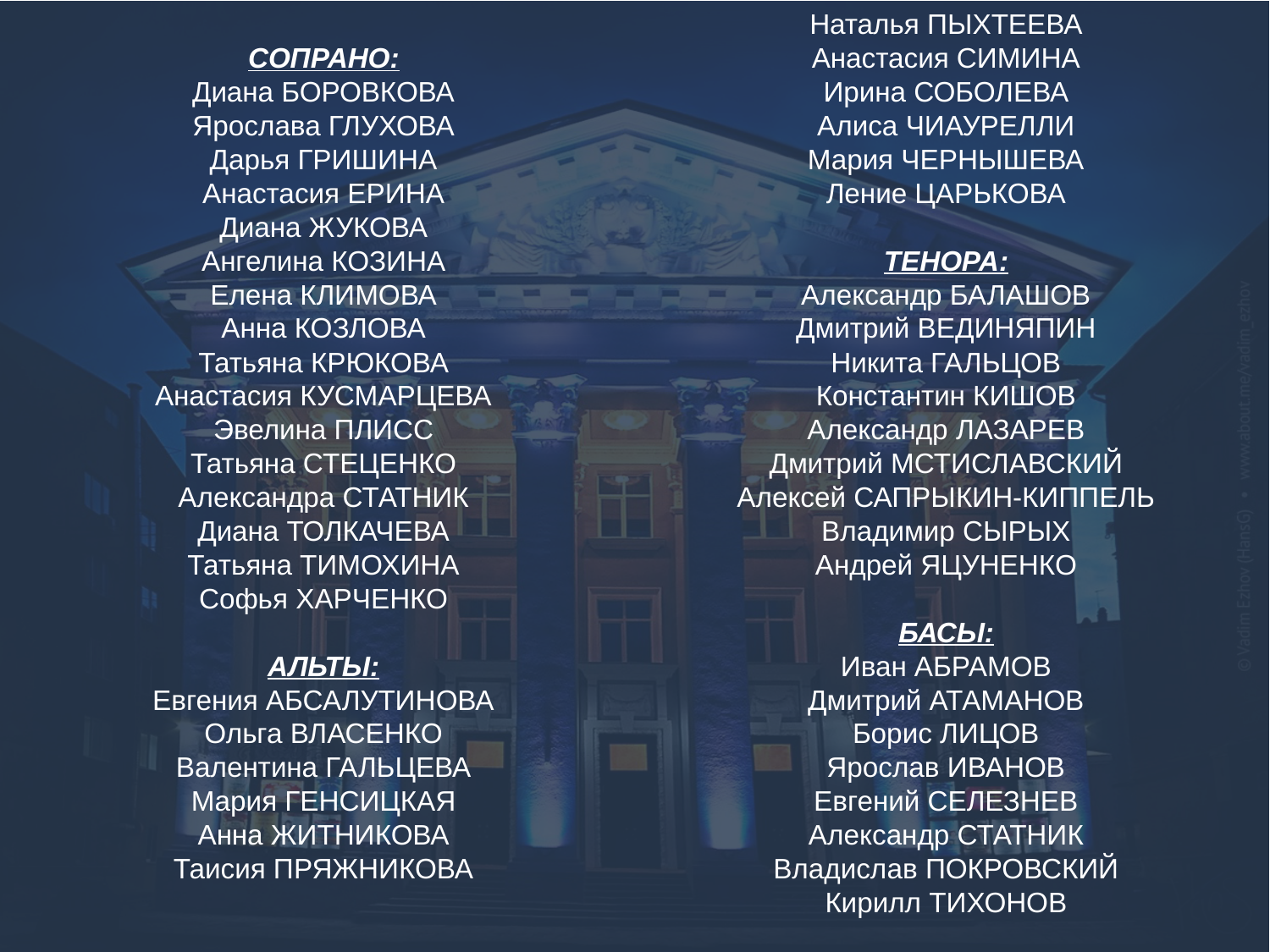

СОПРАНО:
Диана БОРОВКОВА
Ярослава ГЛУХОВА
Дарья ГРИШИНА
Анастасия ЕРИНА
Диана ЖУКОВА
Ангелина КОЗИНА
Елена КЛИМОВА
Анна КОЗЛОВА
Татьяна КРЮКОВА
Анастасия КУСМАРЦЕВА
Эвелина ПЛИСС
Татьяна СТЕЦЕНКО
Александра СТАТНИК
Диана ТОЛКАЧЕВА
Татьяна ТИМОХИНА
Софья ХАРЧЕНКО

АЛЬТЫ:
Евгения АБСАЛУТИНОВА
Ольга ВЛАСЕНКО
Валентина ГАЛЬЦЕВА
Мария ГЕНСИЦКАЯ
Анна ЖИТНИКОВА
Таисия ПРЯЖНИКОВА

Наталья ПЫХТЕЕВА
Анастасия СИМИНА
Ирина СОБОЛЕВА
Алиса ЧИАУРЕЛЛИ
Мария ЧЕРНЫШЕВА
Ление ЦАРЬКОВА

ТЕНОРА:
Александр БАЛАШОВ
Дмитрий ВЕДИНЯПИН
Никита ГАЛЬЦОВ
Константин КИШОВ
Александр ЛАЗАРЕВ
Дмитрий МСТИСЛАВСКИЙ
Алексей САПРЫКИН-КИППЕЛЬ
Владимир СЫРЫХ
Андрей ЯЦУНЕНКО

БАСЫ:
Иван АБРАМОВ
Дмитрий АТАМАНОВ
Борис ЛИЦОВ
Ярослав ИВАНОВ
Евгений СЕЛЕЗНЕВ
Александр СТАТНИК
Владислав ПОКРОВСКИЙ
Кирилл ТИХОНОВ